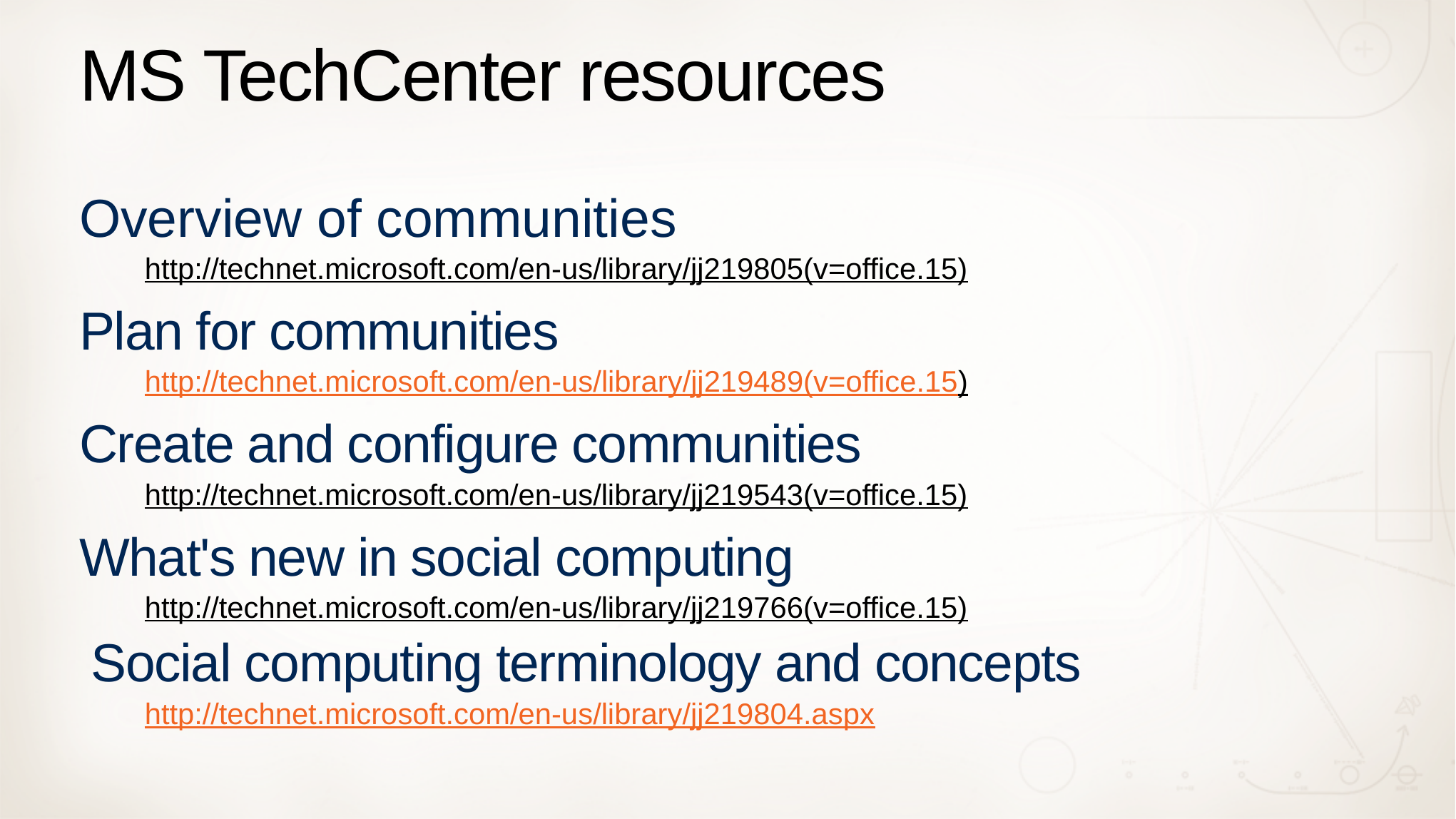

# MS TechCenter resources
Overview of communities
http://technet.microsoft.com/en-us/library/jj219805(v=office.15)
Plan for communities
http://technet.microsoft.com/en-us/library/jj219489(v=office.15)
Create and configure communities
http://technet.microsoft.com/en-us/library/jj219543(v=office.15)
What's new in social computing
http://technet.microsoft.com/en-us/library/jj219766(v=office.15)
Social computing terminology and concepts
http://technet.microsoft.com/en-us/library/jj219804.aspx